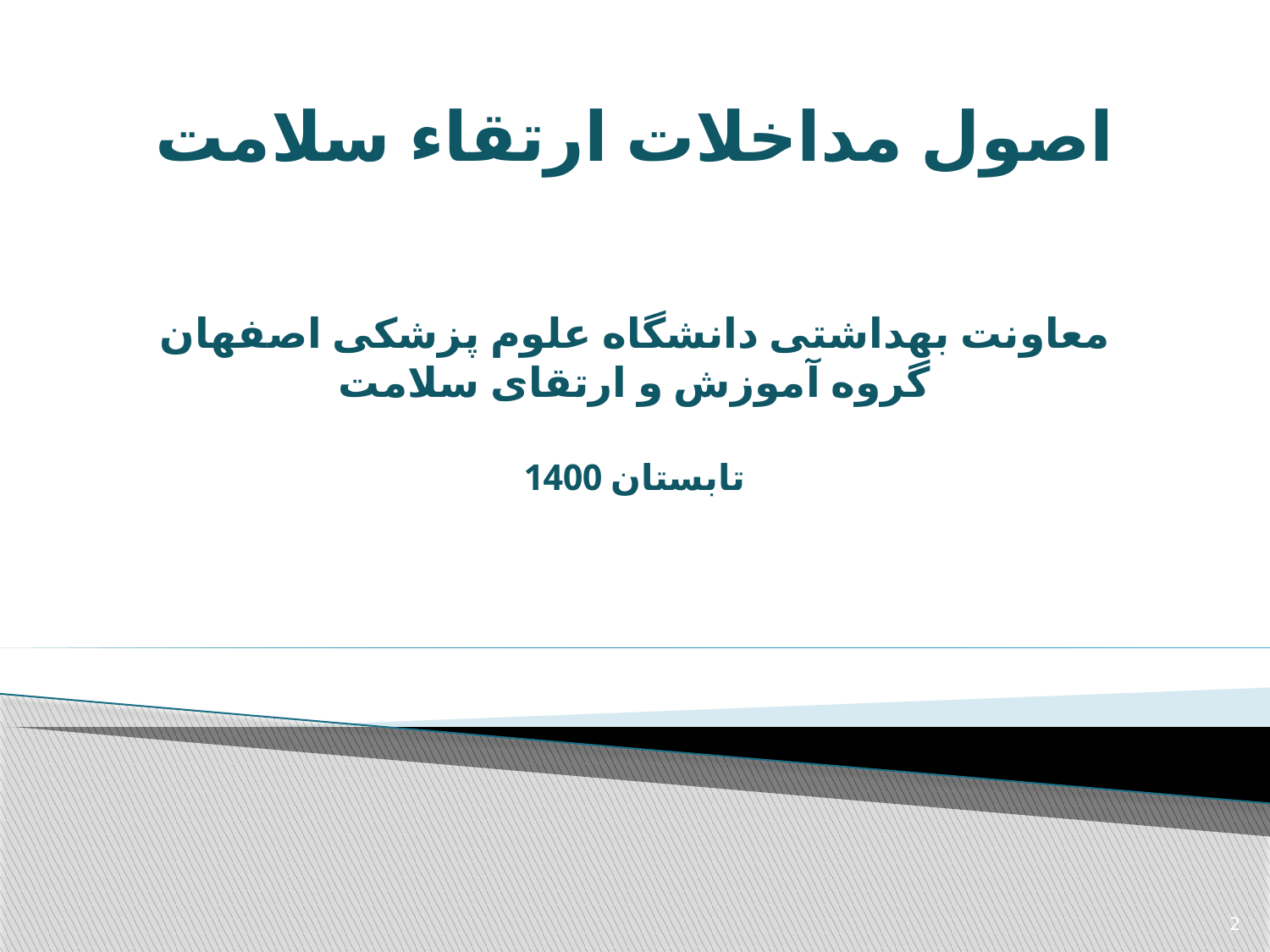

# اصول مداخلات ارتقاء سلامت معاونت بهداشتی دانشگاه علوم پزشکی اصفهان گروه آموزش و ارتقای سلامت تابستان 1400
2